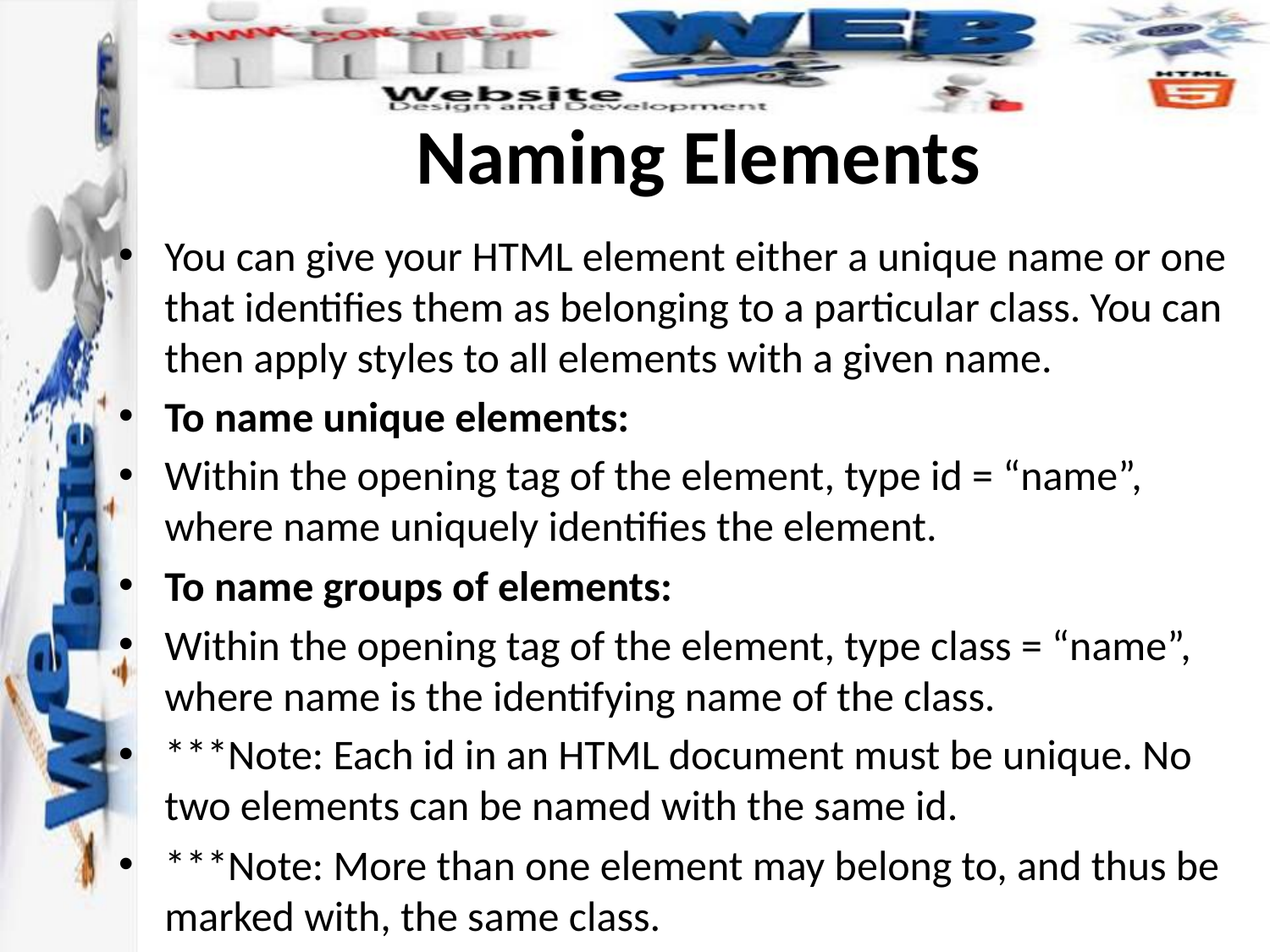

# Naming Elements
You can give your HTML element either a unique name or one that identifies them as belonging to a particular class. You can then apply styles to all elements with a given name.
To name unique elements:
Within the opening tag of the element, type id = “name”, where name uniquely identifies the element.
To name groups of elements:
Within the opening tag of the element, type class = “name”, where name is the identifying name of the class.
***Note: Each id in an HTML document must be unique. No two elements can be named with the same id.
***Note: More than one element may belong to, and thus be marked with, the same class.